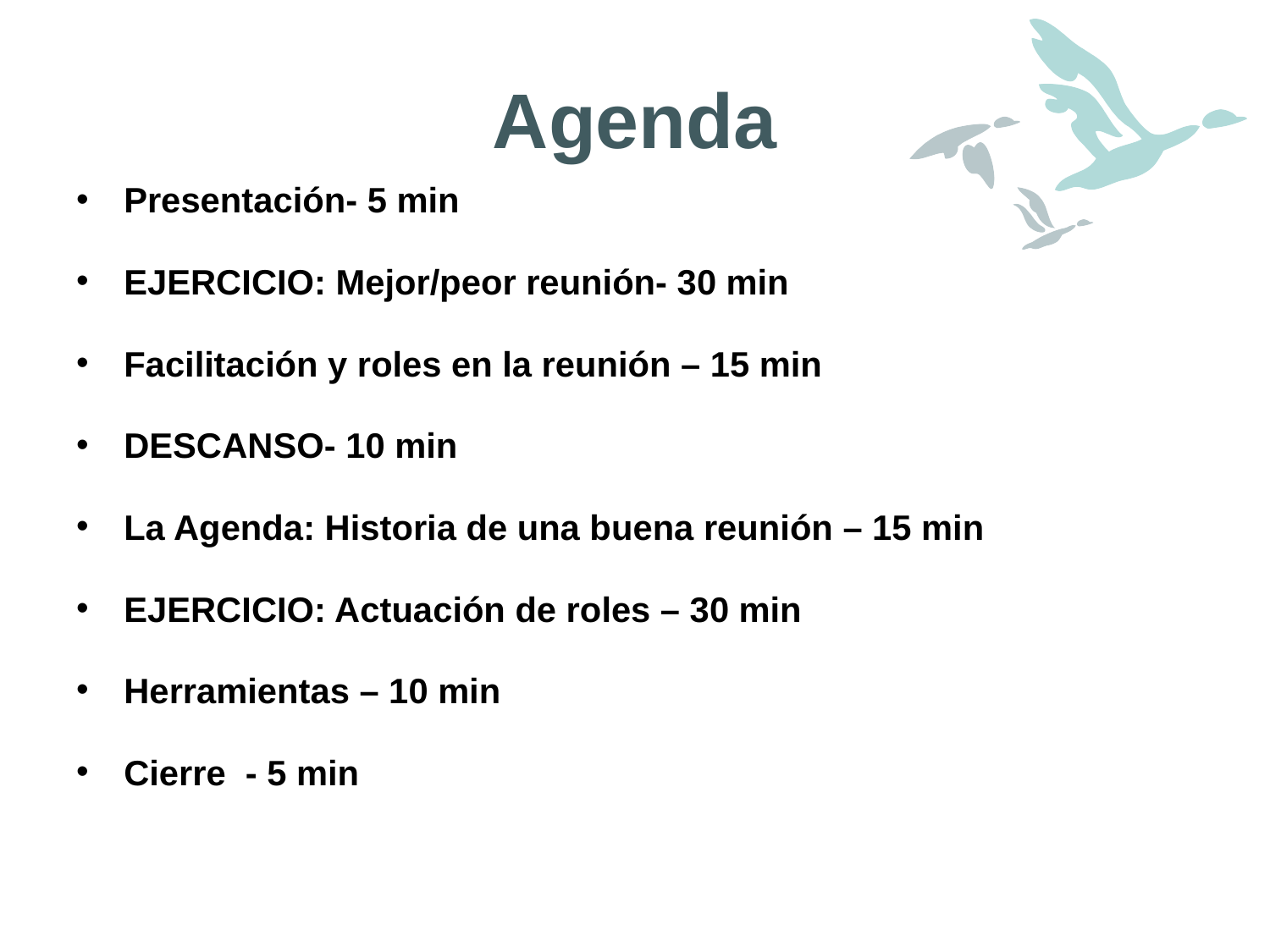

# Agenda
Presentación- 5 min

EJERCICIO: Mejor/peor reunión- 30 min

Facilitación y roles en la reunión – 15 min

DESCANSO- 10 min

La Agenda: Historia de una buena reunión – 15 min

EJERCICIO: Actuación de roles – 30 min

Herramientas – 10 min

Cierre  - 5 min